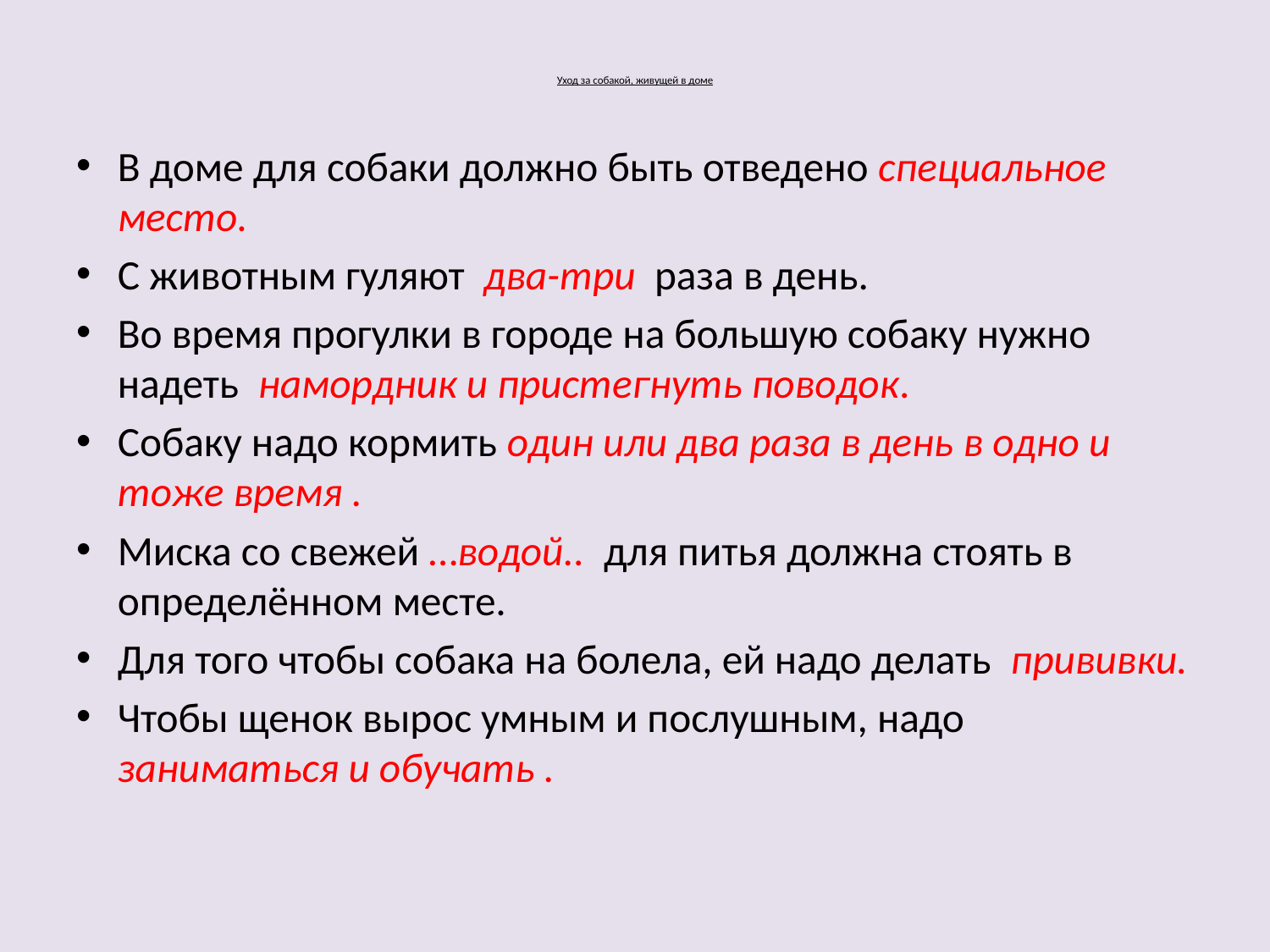

# Уход за собакой, живущей в доме
В доме для собаки должно быть отведено специальное место.
С животным гуляют  два-три  раза в день.
Во время прогулки в городе на большую собаку нужно надеть  намордник и пристегнуть поводок.
Собаку надо кормить один или два раза в день в одно и тоже время .
Миска со свежей …водой..  для питья должна стоять в определённом месте.
Для того чтобы собака на болела, ей надо делать  прививки.
Чтобы щенок вырос умным и послушным, надо  заниматься и обучать .